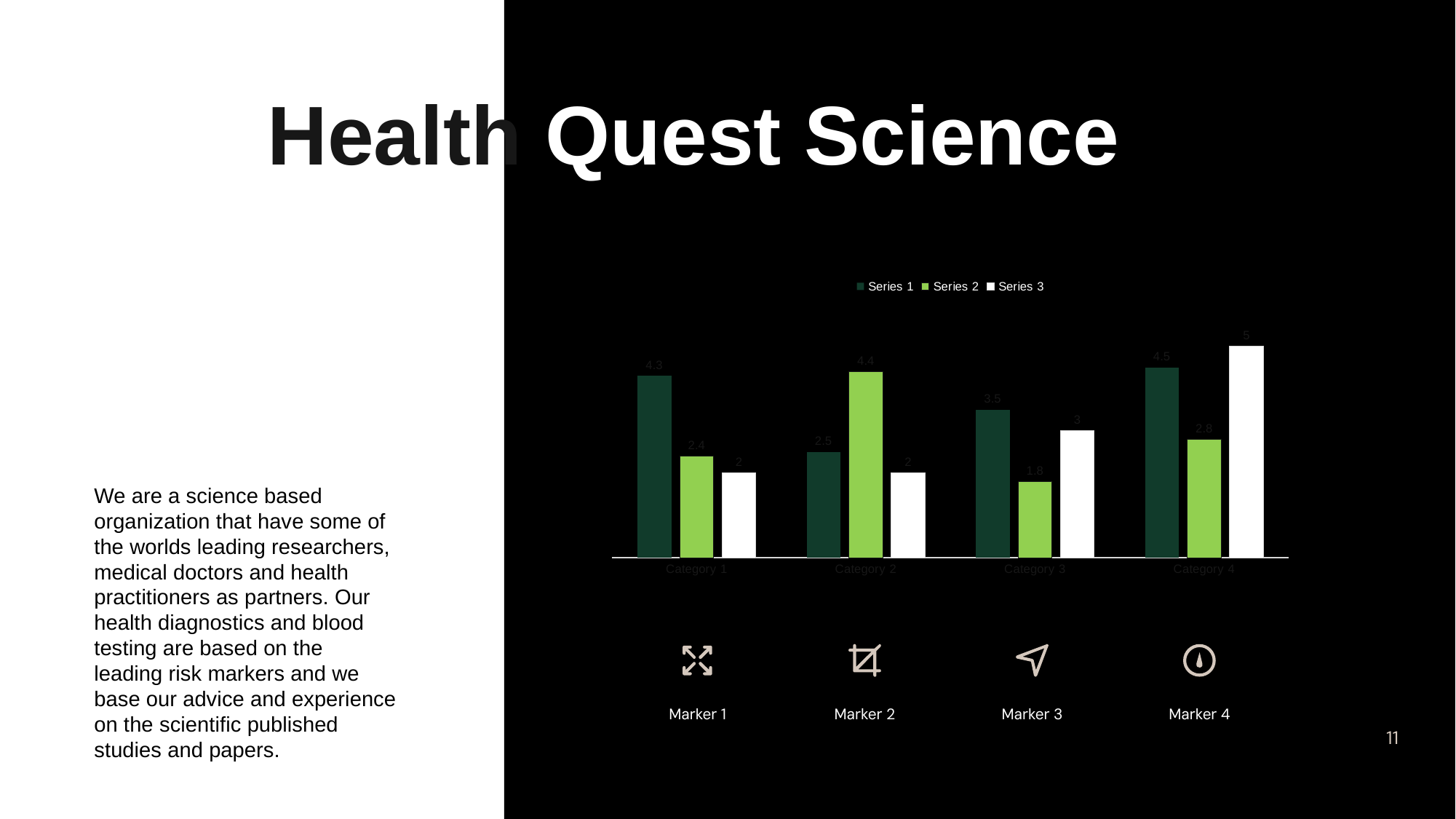

Health Quest Science

### Chart

| Category | Series 1 | Series 2 | Series 3 |
|---|---|---|---|
| Category 1 | 4.3 | 2.4 | 2.0 |
| Category 2 | 2.5 | 4.4 | 2.0 |
| Category 3 | 3.5 | 1.8 | 3.0 |
| Category 4 | 4.5 | 2.8 | 5.0 |
We are a science based organization that have some of the worlds leading researchers, medical doctors and health practitioners as partners. Our health diagnostics and blood testing are based on the leading risk markers and we base our advice and experience on the scientific published studies and papers.

Marker 1
Marker 2
Marker 3
Marker 4
11